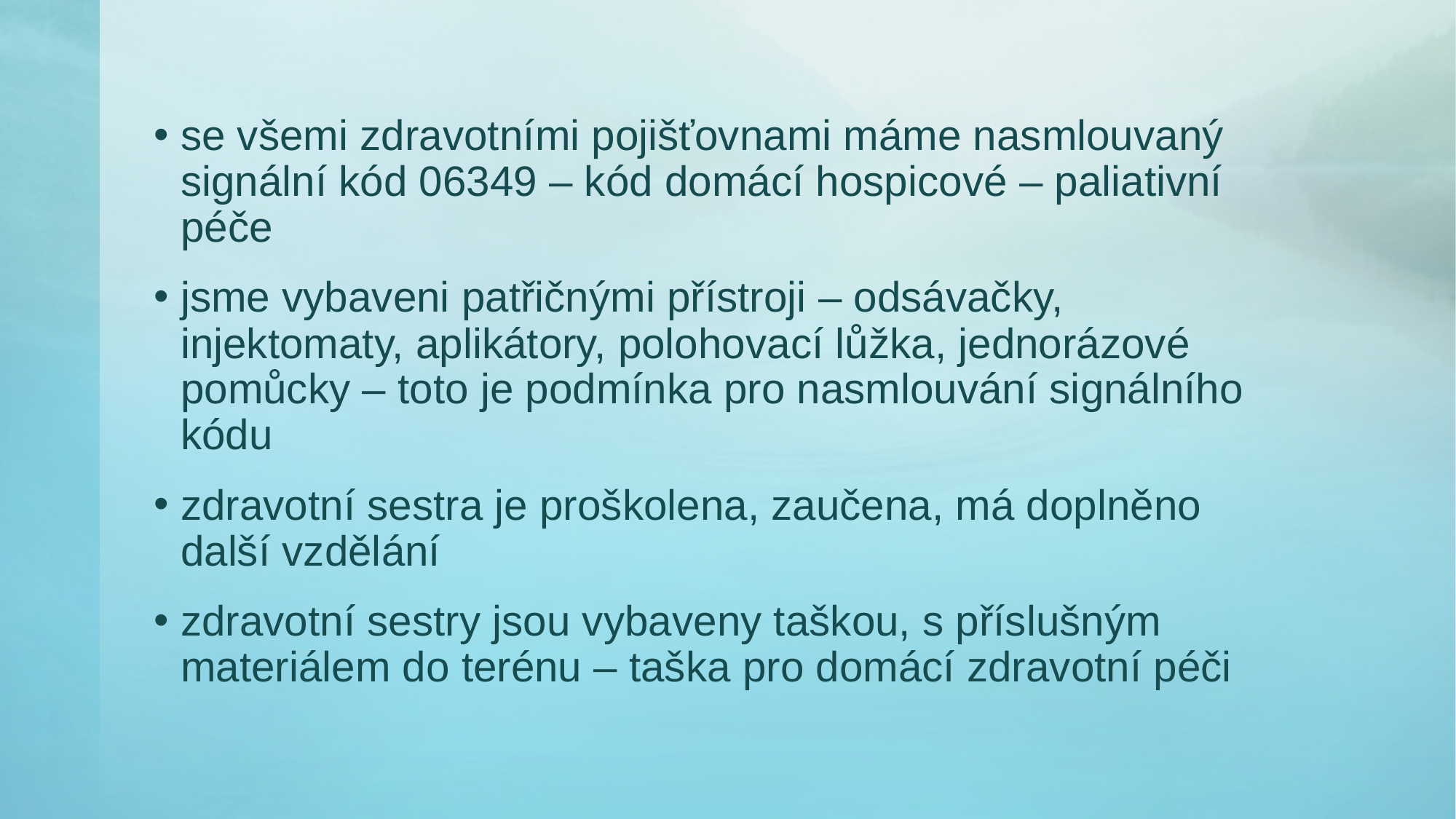

se všemi zdravotními pojišťovnami máme nasmlouvaný signální kód 06349 – kód domácí hospicové – paliativní péče
jsme vybaveni patřičnými přístroji – odsávačky, injektomaty, aplikátory, polohovací lůžka, jednorázové pomůcky – toto je podmínka pro nasmlouvání signálního kódu
zdravotní sestra je proškolena, zaučena, má doplněno další vzdělání
zdravotní sestry jsou vybaveny taškou, s příslušným materiálem do terénu – taška pro domácí zdravotní péči